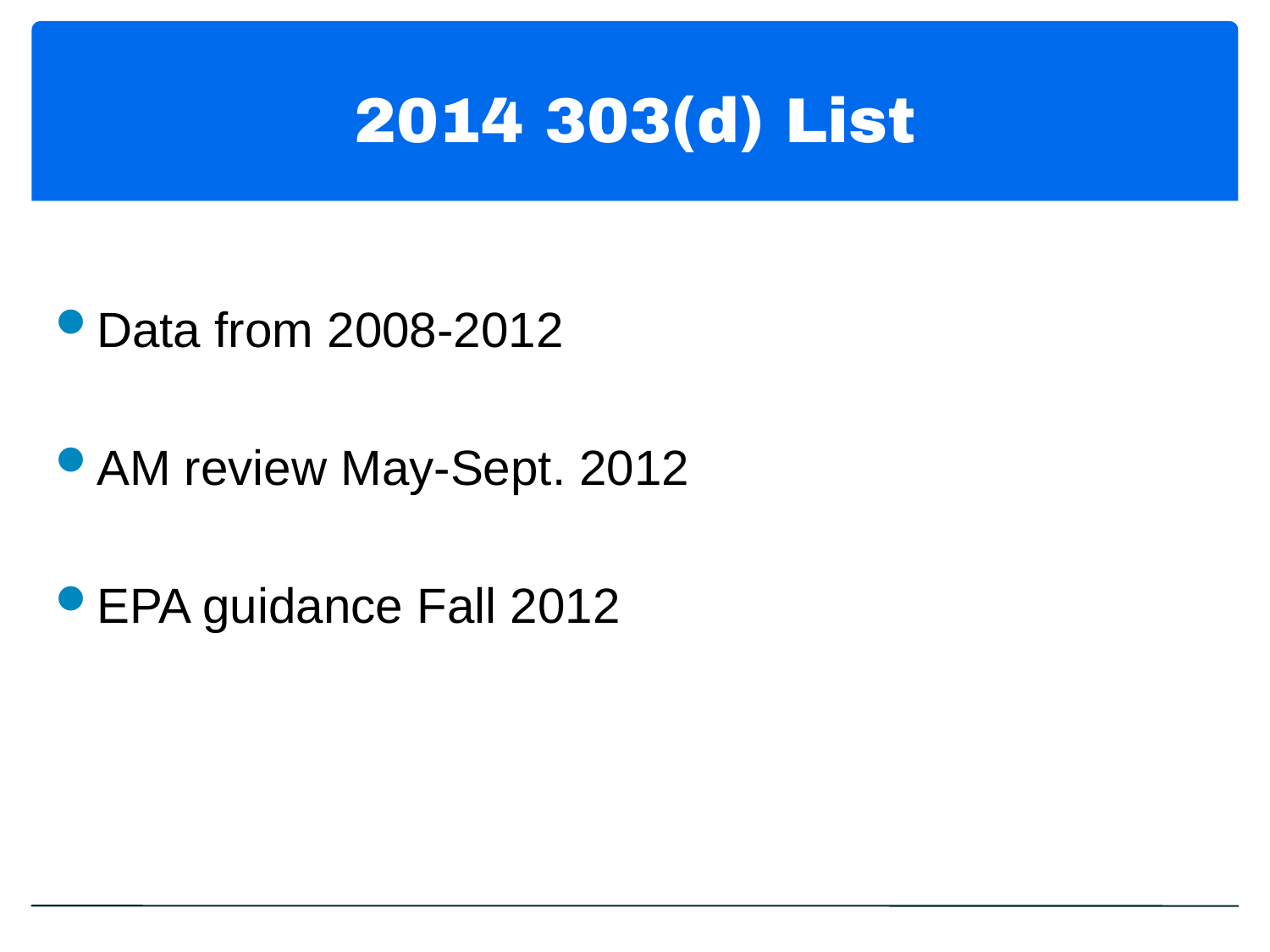

# 2014 303(d) List

Data from 2008-2012

AM review May-Sept. 2012

EPA guidance Fall 2012